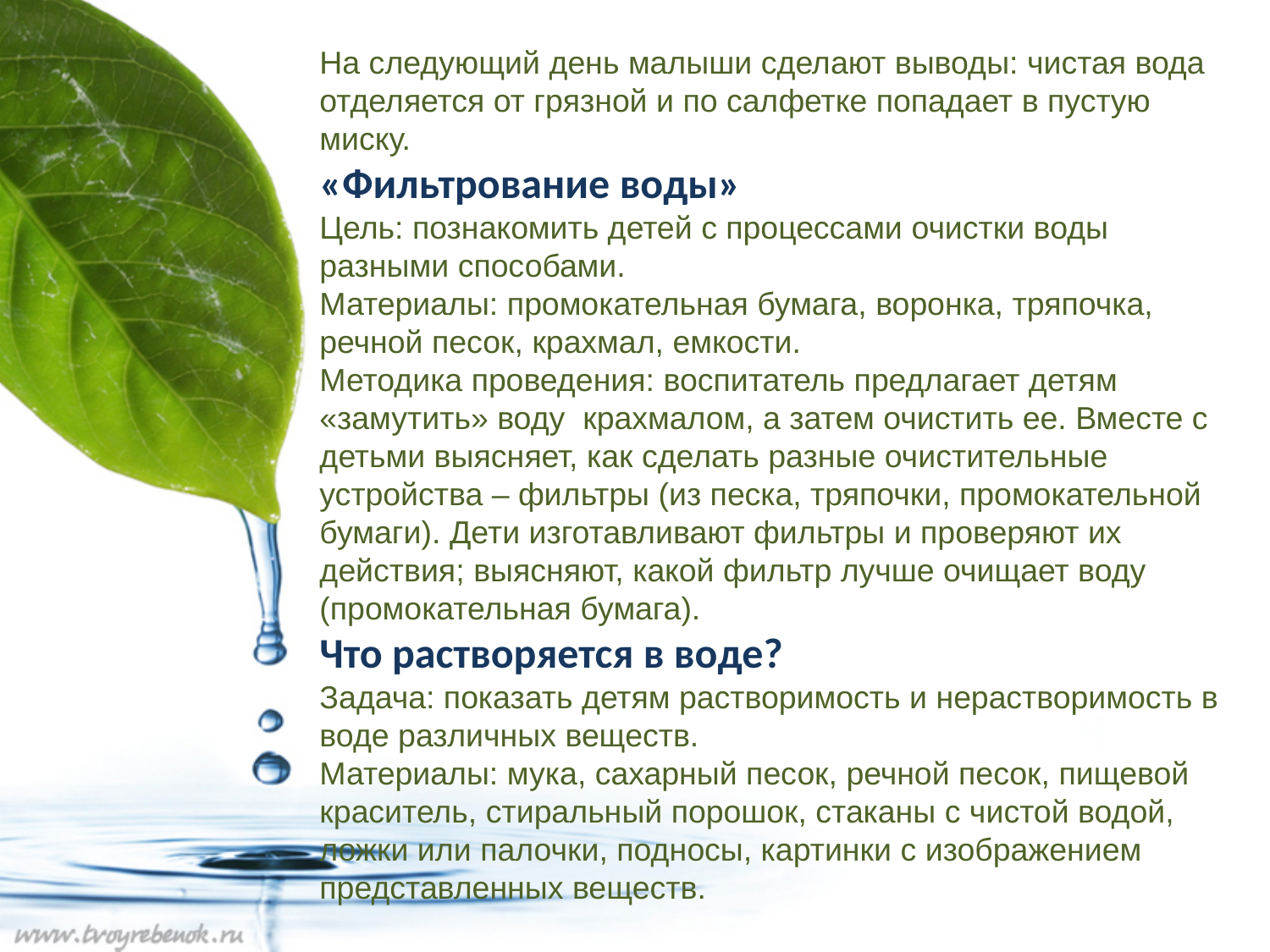

На следующий день малыши сделают выводы: чистая вода отделяется от грязной и по салфетке попадает в пустую миску.
«Фильтрование воды»
Цель: познакомить детей с процессами очистки воды разными способами.
Материалы: промокательная бумага, воронка, тряпочка, речной песок, крахмал, емкости.
Методика проведения: воспитатель предлагает детям «замутить» воду  крахмалом, а затем очистить ее. Вместе с детьми выясняет, как сделать разные очистительные устройства – фильтры (из песка, тряпочки, промокательной бумаги). Дети изготавливают фильтры и проверяют их действия; выясняют, какой фильтр лучше очищает воду (промокательная бумага).
Что растворяется в воде?
Задача: показать детям растворимость и нерастворимость в воде различных веществ.
Материалы: мука, сахарный песок, речной песок, пищевой краситель, стиральный порошок, стаканы с чистой водой, ложки или палочки, подносы, картинки с изображением представленных веществ.